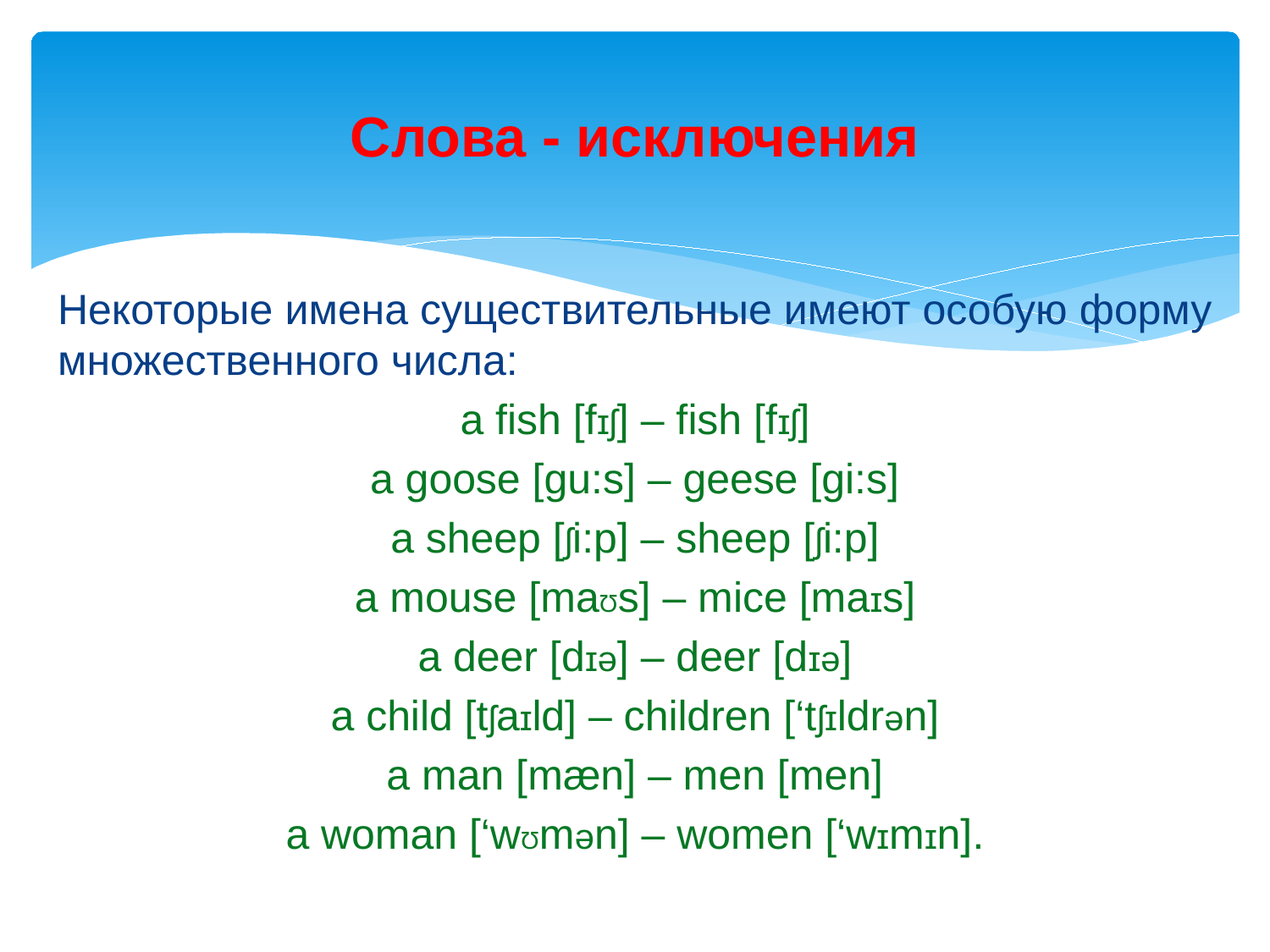

# Слова - исключения
Некоторые имена существительные имеют особую форму множественного числа:
a fish [fɪʃ] – fish [fɪʃ]
a goose [gu:s] – geese [gi:s]
a sheep [ʃi:p] – sheep [ʃi:p]
a mouse [maƱs] – mice [maɪs]
a deer [dɪə] – deer [dɪə]
a child [tʃaɪld] – children [‘tʃɪldrən]
a man [mæn] – men [men]
a woman [‘wƱmən] – women [‘wɪmɪn].